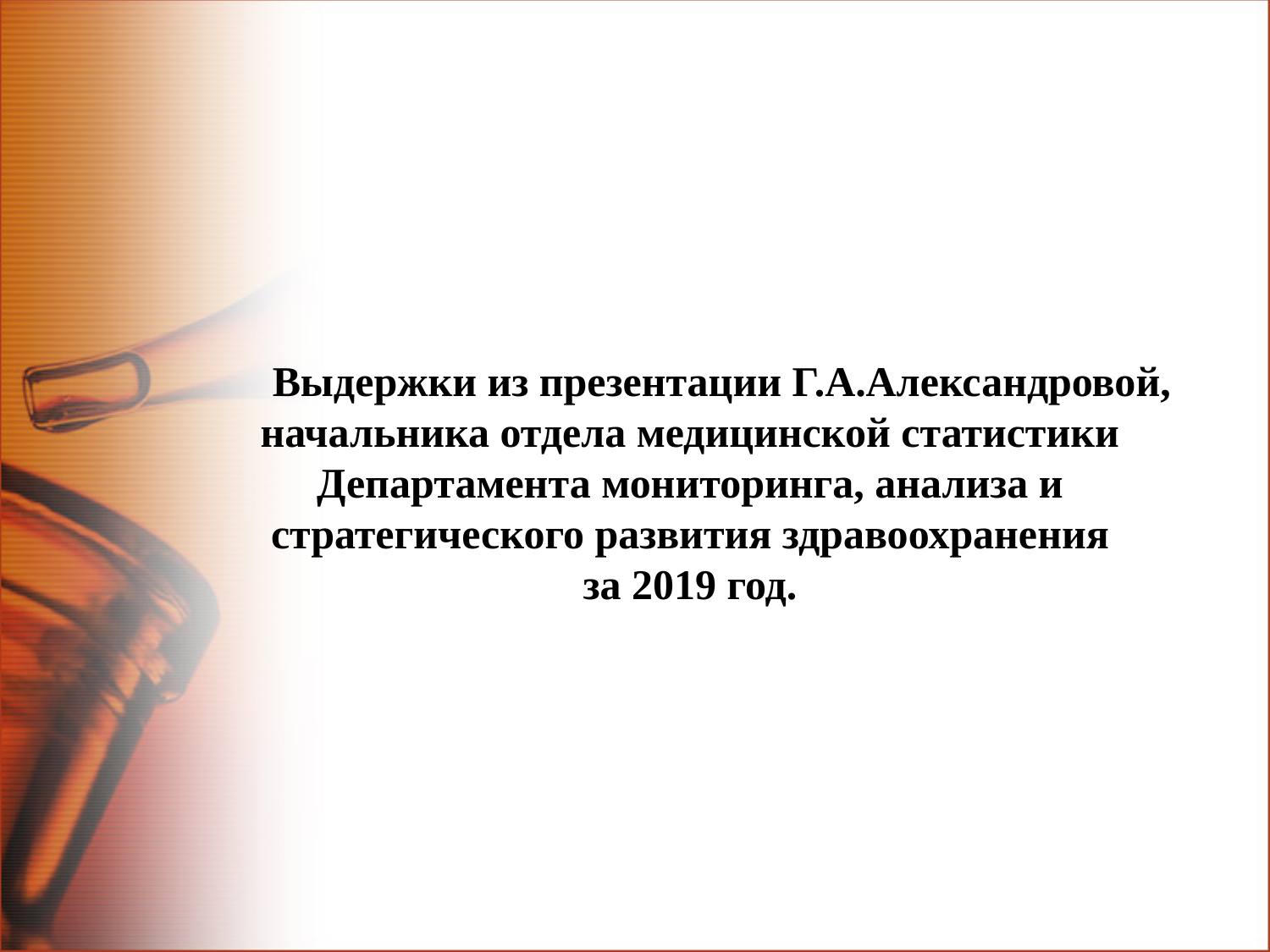

# Выдержки из презентации Г.А.Александровой, начальника отдела медицинской статистики Департамента мониторинга, анализа и стратегического развития здравоохранения за 2019 год.